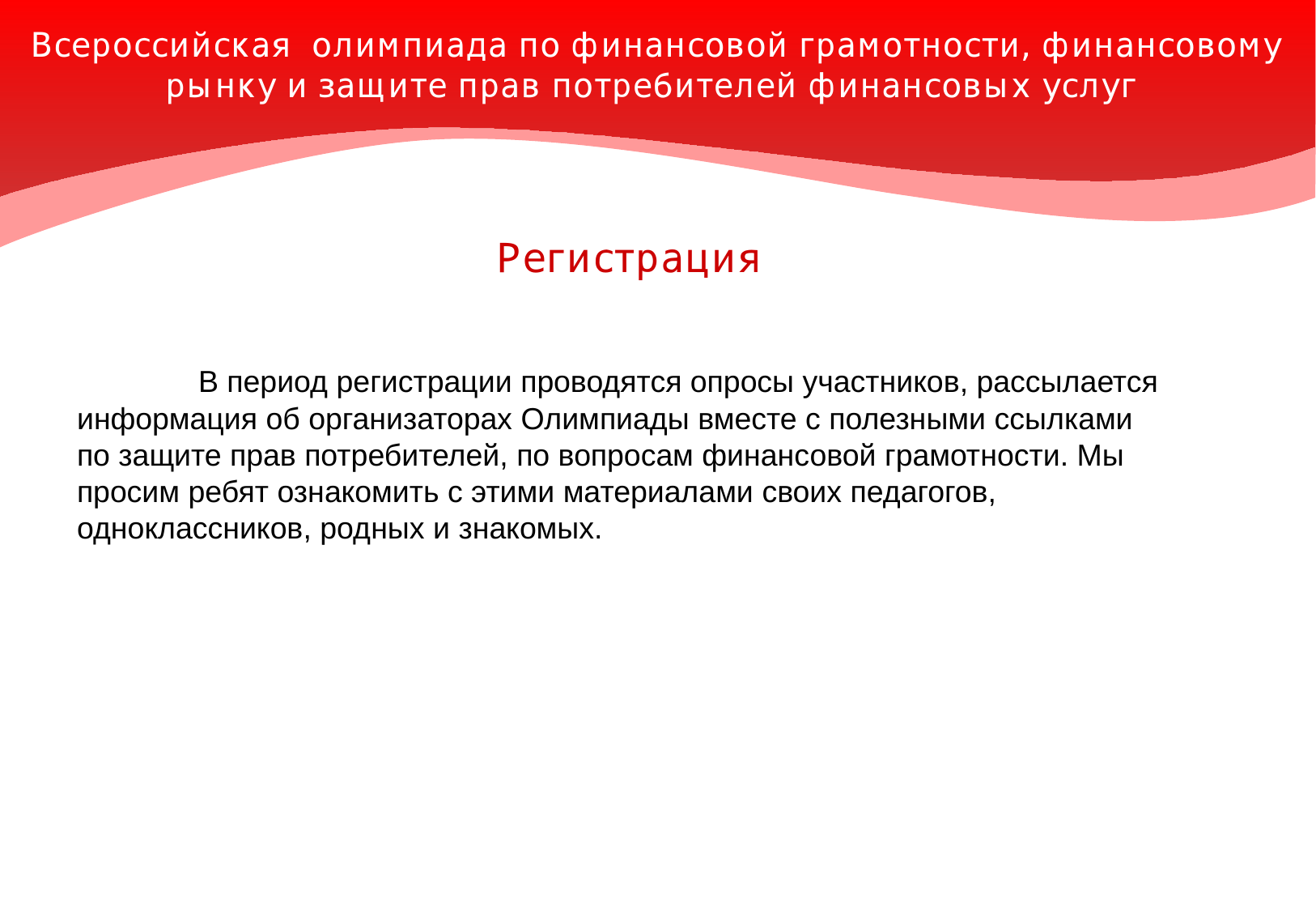

Всероссийская  олимпиада по финансовой грамотности, финансовому рынку и защите прав потребителей финансовых услуг
Регистрация

	В период регистрации проводятся опросы участников, рассылается  информация об организаторах Олимпиады вместе с полезными ссылками по защите прав потребителей, по вопросам финансовой грамотности. Мы просим ребят ознакомить с этими материалами своих педагогов, одноклассников, родных и знакомых.